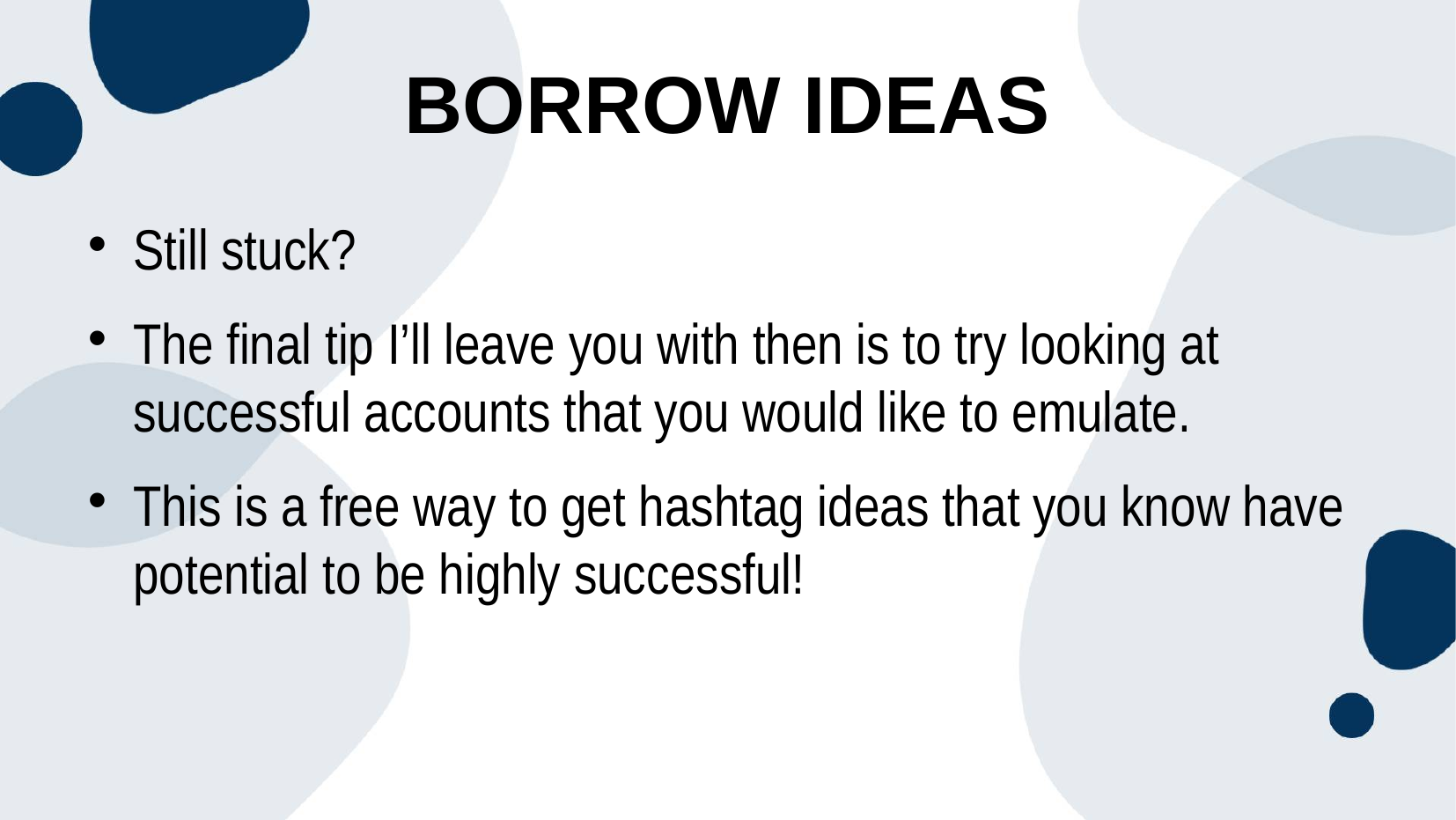

Borrow Ideas
Still stuck?
The final tip I’ll leave you with then is to try looking at successful accounts that you would like to emulate.
This is a free way to get hashtag ideas that you know have potential to be highly successful!